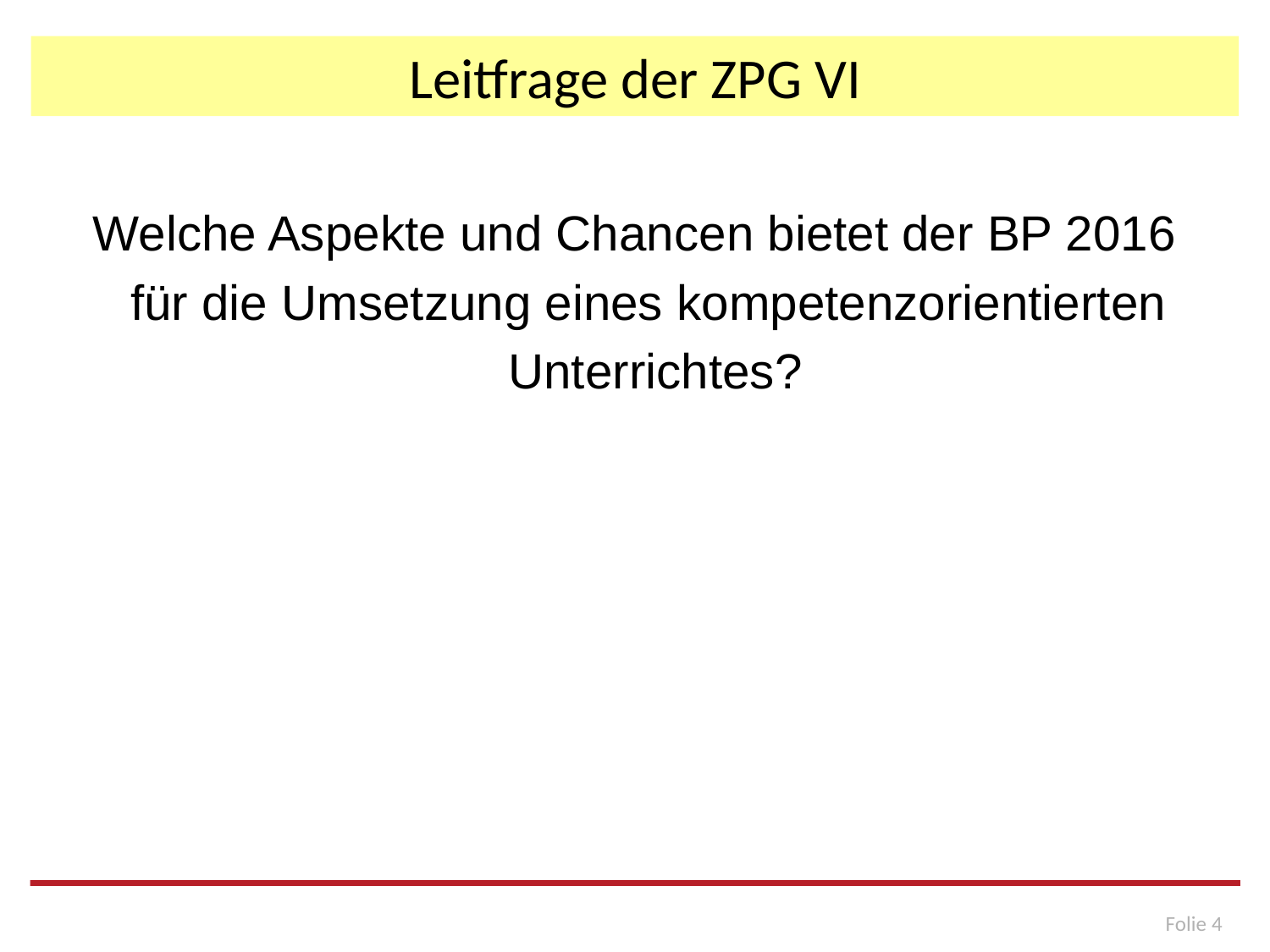

# Leitfrage der ZPG VI

Welche Aspekte und Chancen bietet der BP 2016
   für die Umsetzung eines kompetenzorientierten
   Unterrichtes?
Folie 4